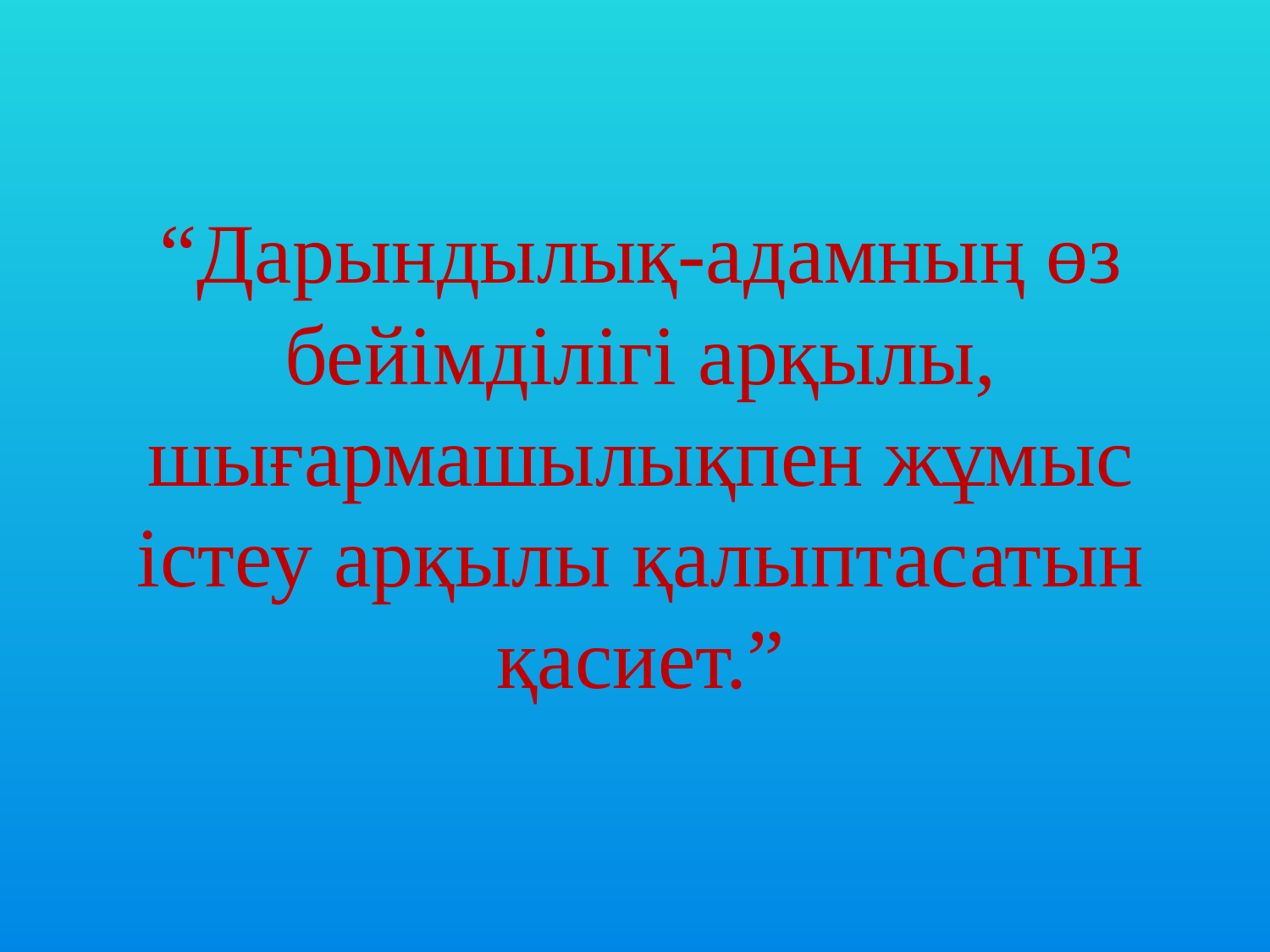

# “Дарындылық-адамның өз бейімділігі арқылы, шығармашылықпен жұмыс істеу арқылы қалыптасатын қасиет.”